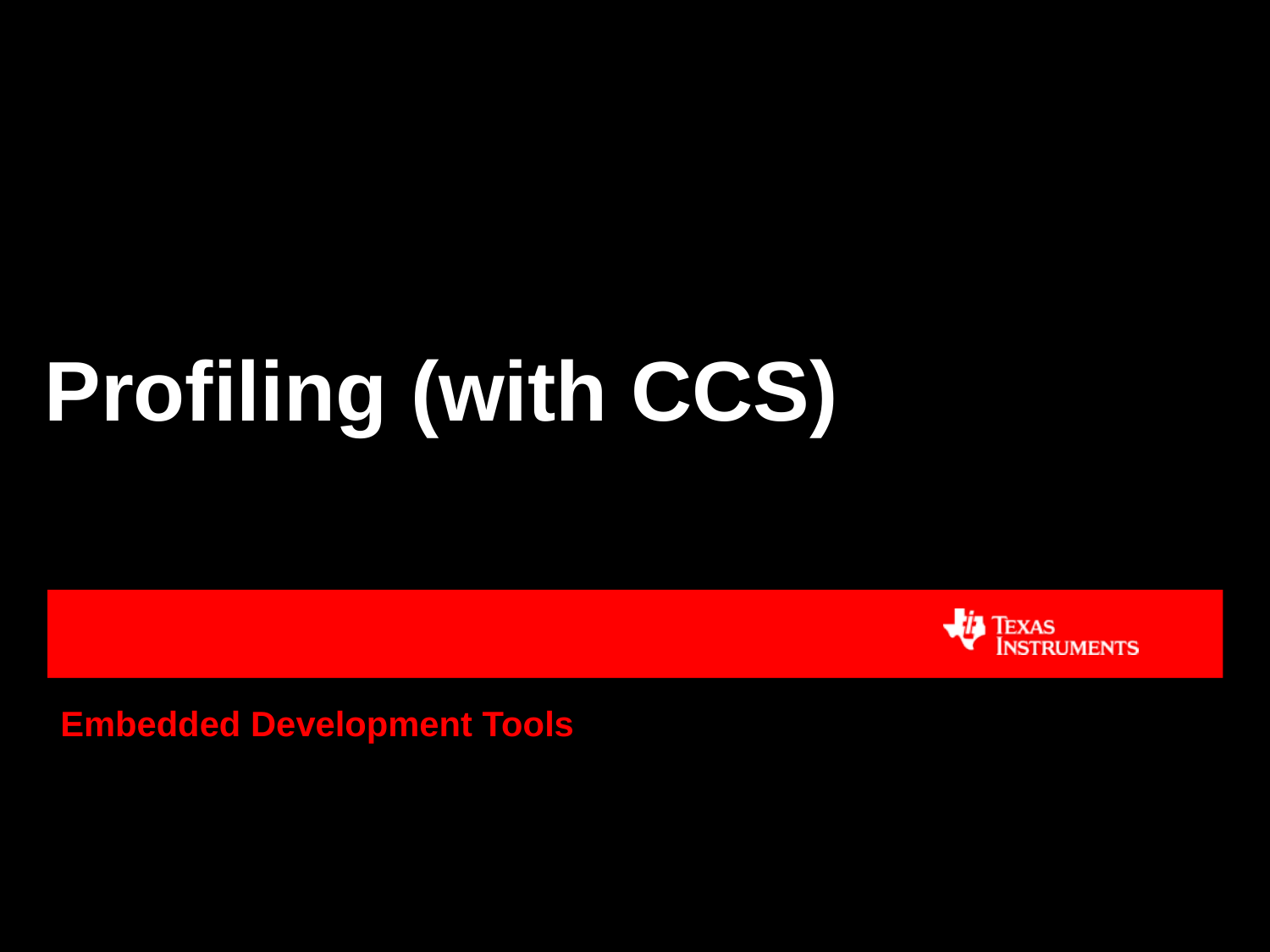

# Profiling (with CCS)
Embedded Development Tools